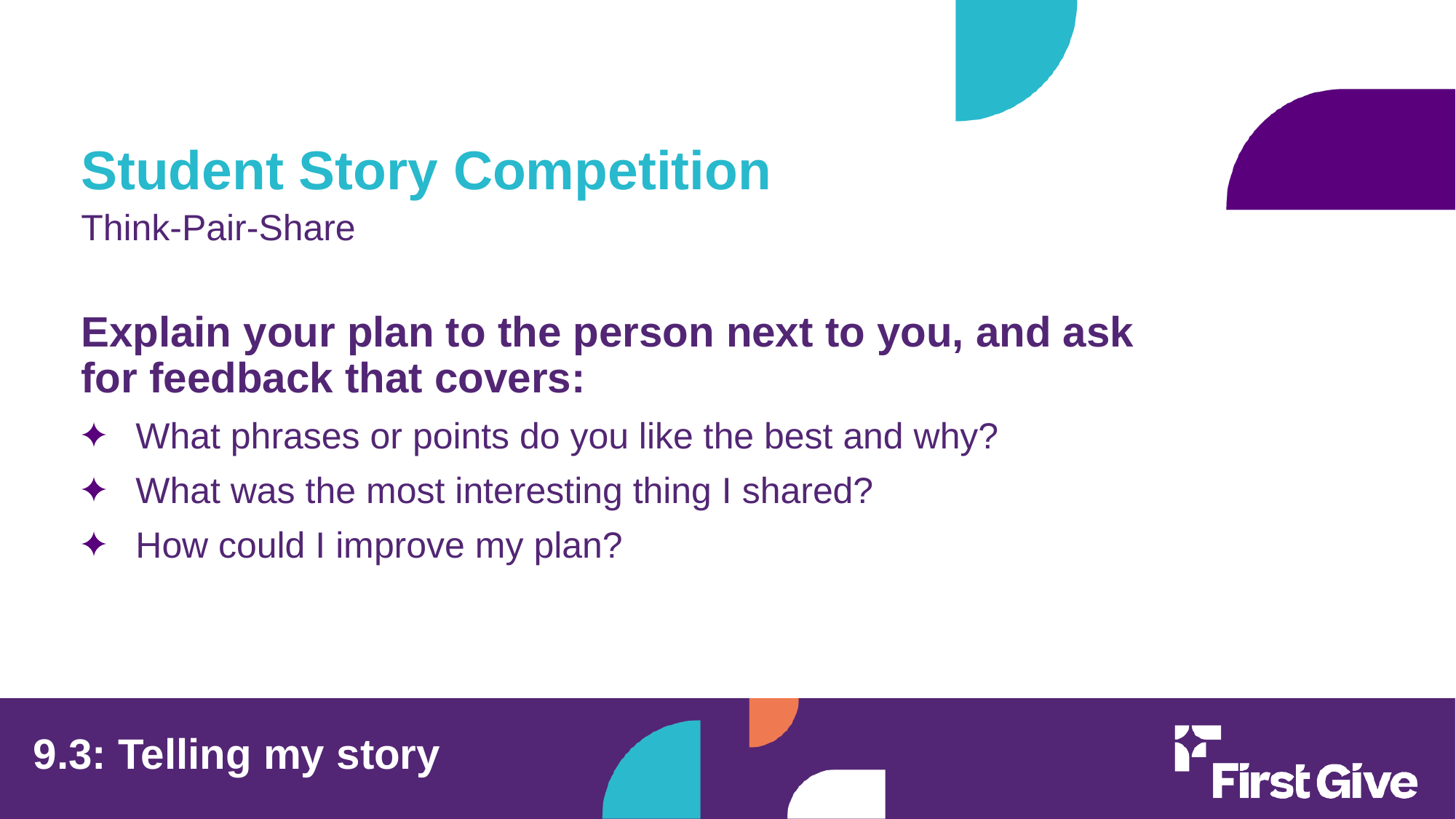

3
Student Story Competition
Think-Pair-Share

Explain your plan to the person next to you, and ask for feedback that covers:
What phrases or points do you like the best and why?
What was the most interesting thing I shared?
How could I improve my plan?

9.3: Telling my story